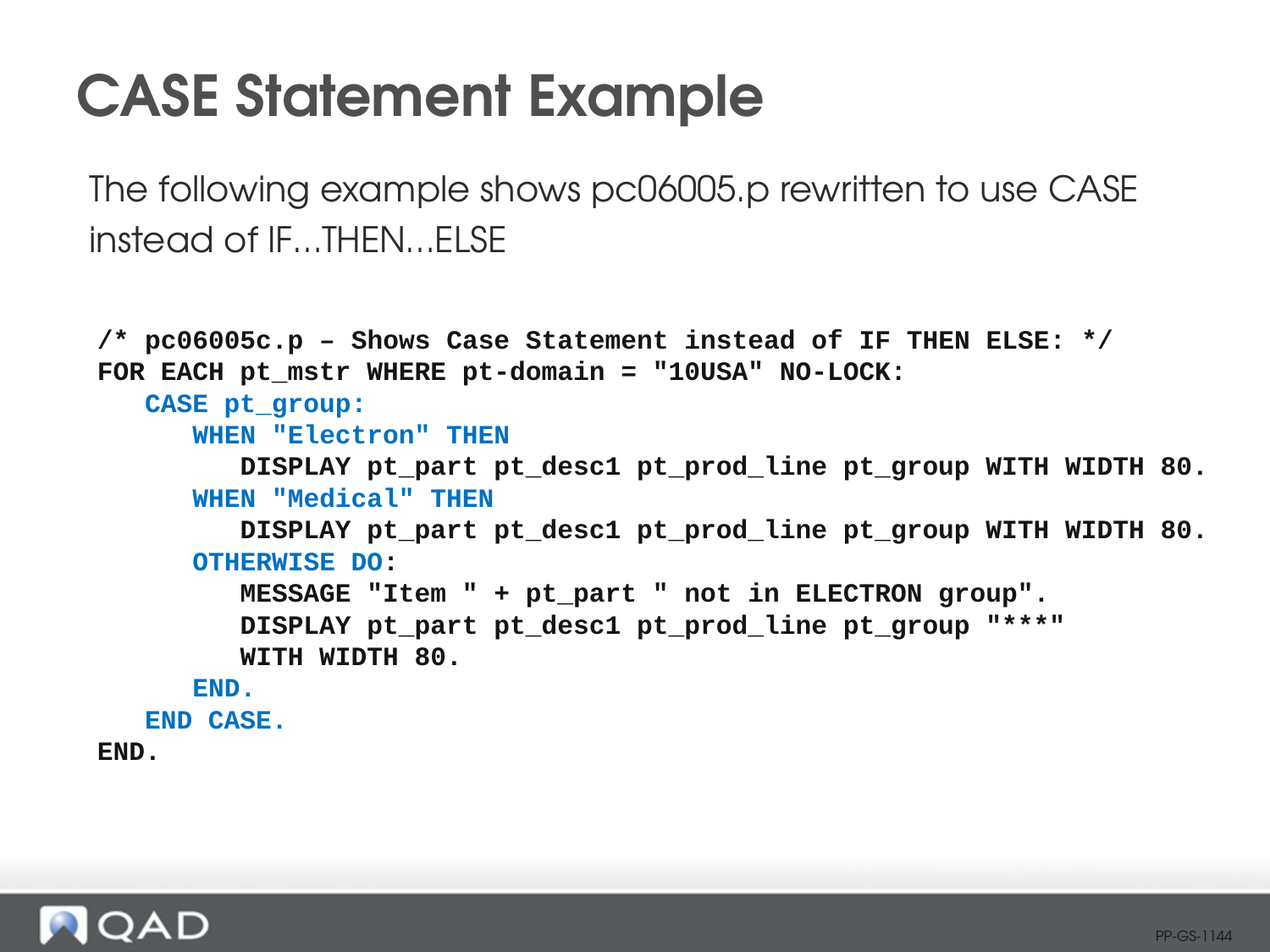

# CASE Statement Example
The following example shows pc06005.p rewritten to use CASE instead of IF…THEN…ELSE

/* pc06005c.p – Shows Case Statement instead of IF THEN ELSE: */
FOR EACH pt_mstr WHERE pt-domain = "10USA" NO-LOCK:
   CASE pt_group:
      WHEN "Electron" THEN
         DISPLAY pt_part pt_desc1 pt_prod_line pt_group WITH WIDTH 80.
      WHEN "Medical" THEN
         DISPLAY pt_part pt_desc1 pt_prod_line pt_group WITH WIDTH 80.
      OTHERWISE DO:
         MESSAGE "Item " + pt_part " not in ELECTRON group".
         DISPLAY pt_part pt_desc1 pt_prod_line pt_group "***"
         WITH WIDTH 80.
      END.
   END CASE.
END.
PP-GS-1144